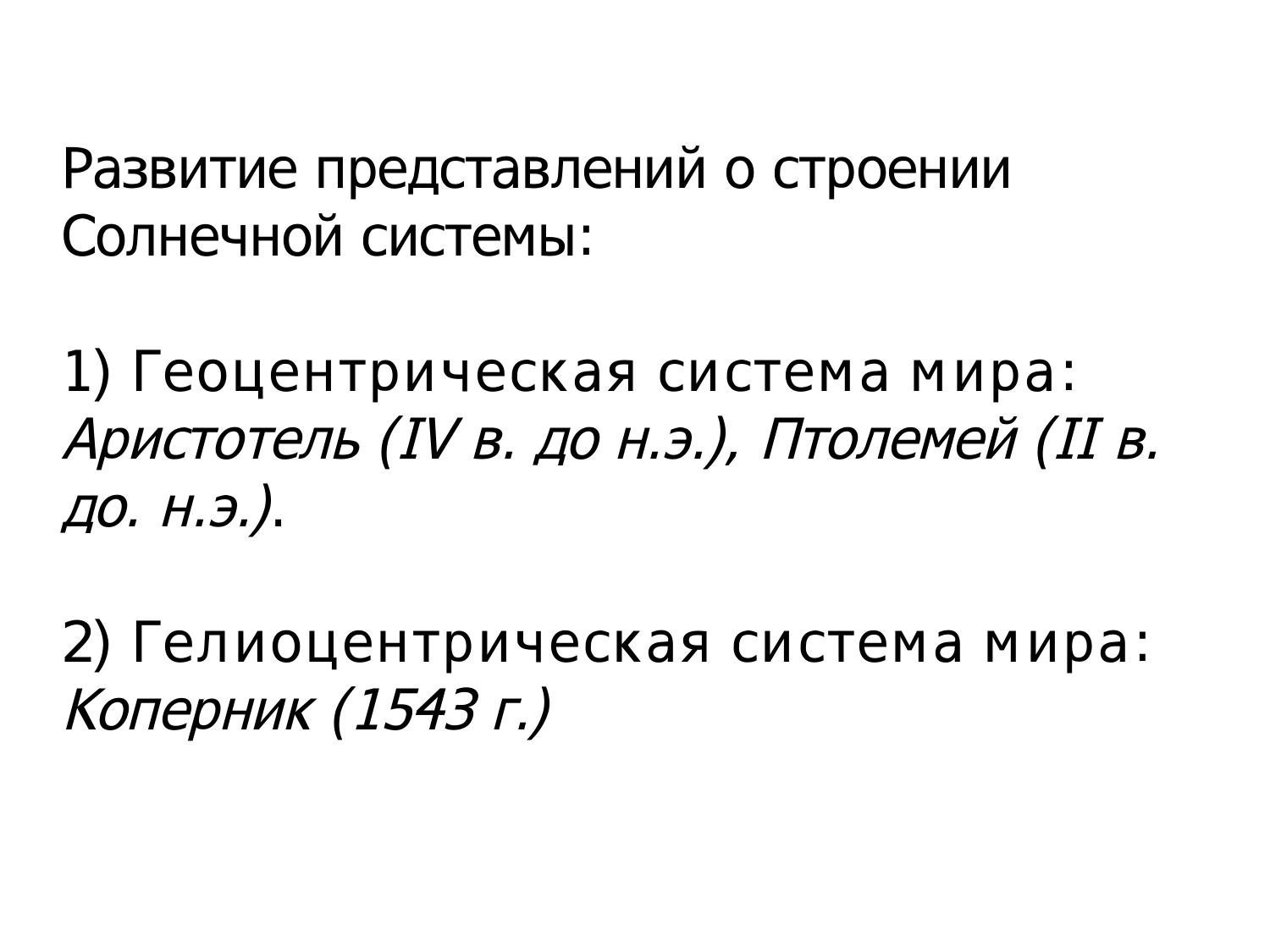

# Развитие представлений о строении Солнечной системы: 1) Геоцентрическая система мира: Аристотель (IV в. до н.э.), Птолемей (II в. до. н.э.). 2) Гелиоцентрическая система мира: Коперник (1543 г.)